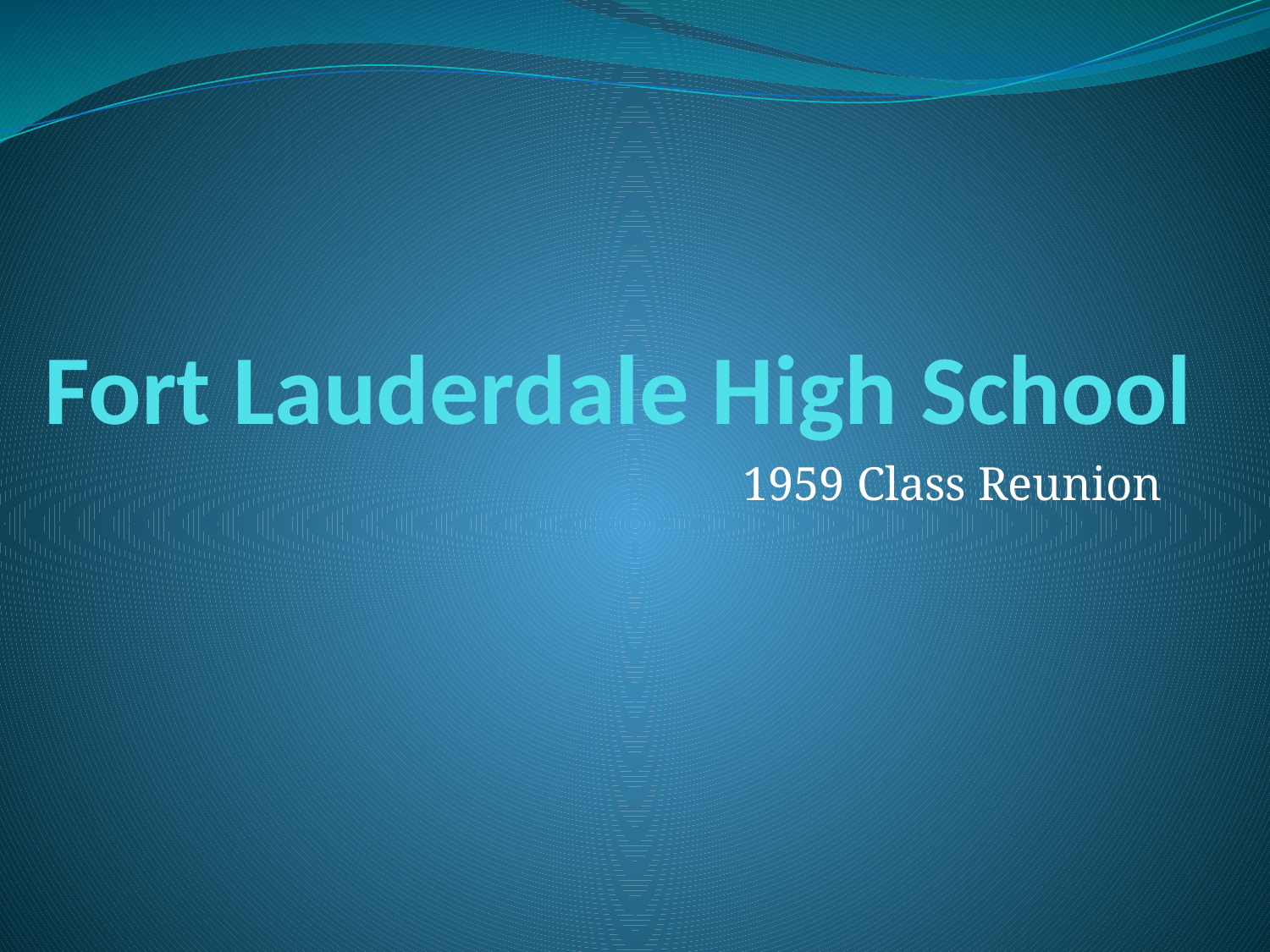

# Fort Lauderdale High School
1959 Class Reunion